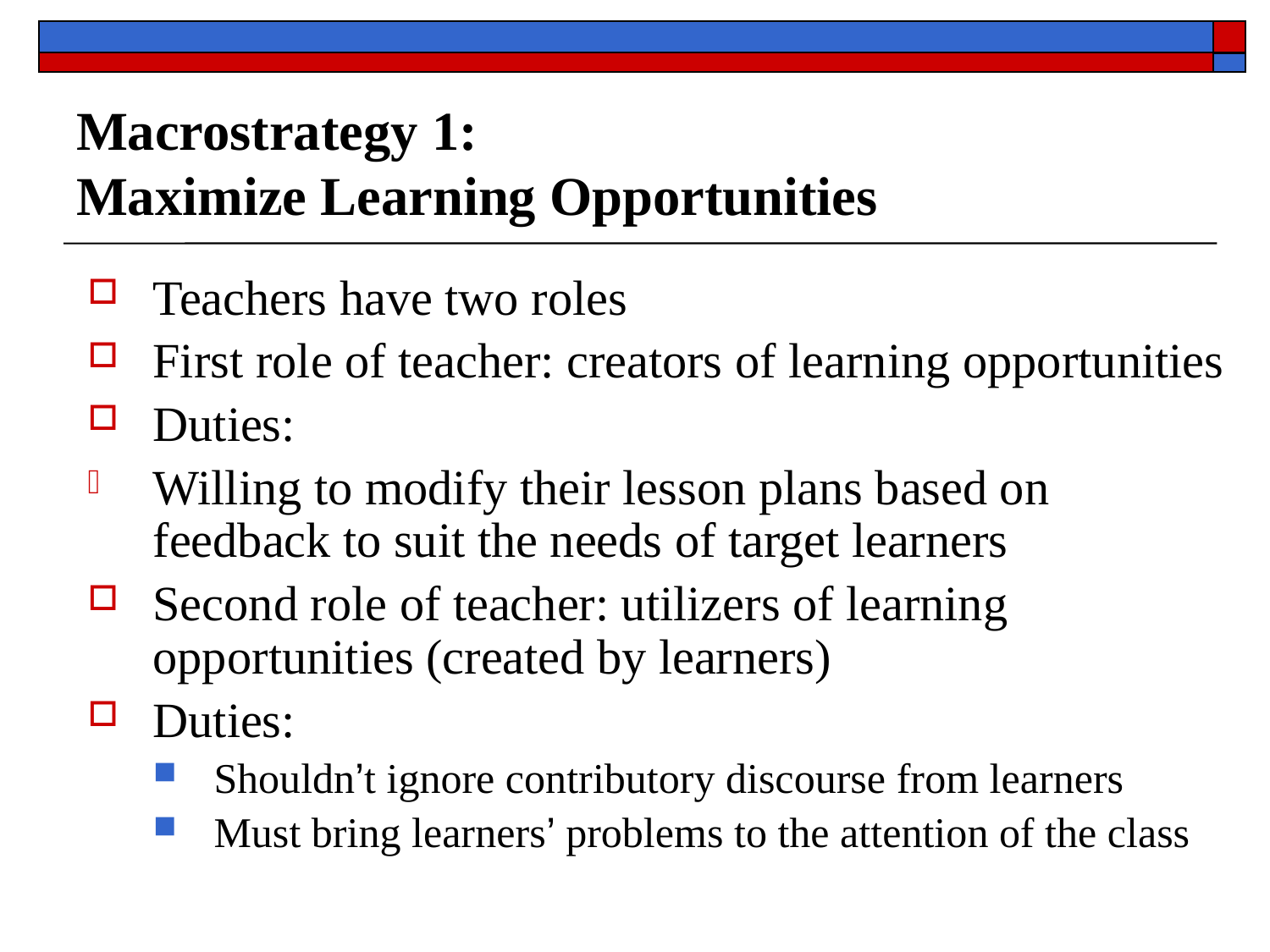

# Macrostrategy 1: Maximize Learning Opportunities
Teachers have two roles
First role of teacher: creators of learning opportunities
Duties:
Willing to modify their lesson plans based on feedback to suit the needs of target learners
Second role of teacher: utilizers of learning opportunities (created by learners)
Duties:
Shouldn’t ignore contributory discourse from learners
Must bring learners’ problems to the attention of the class